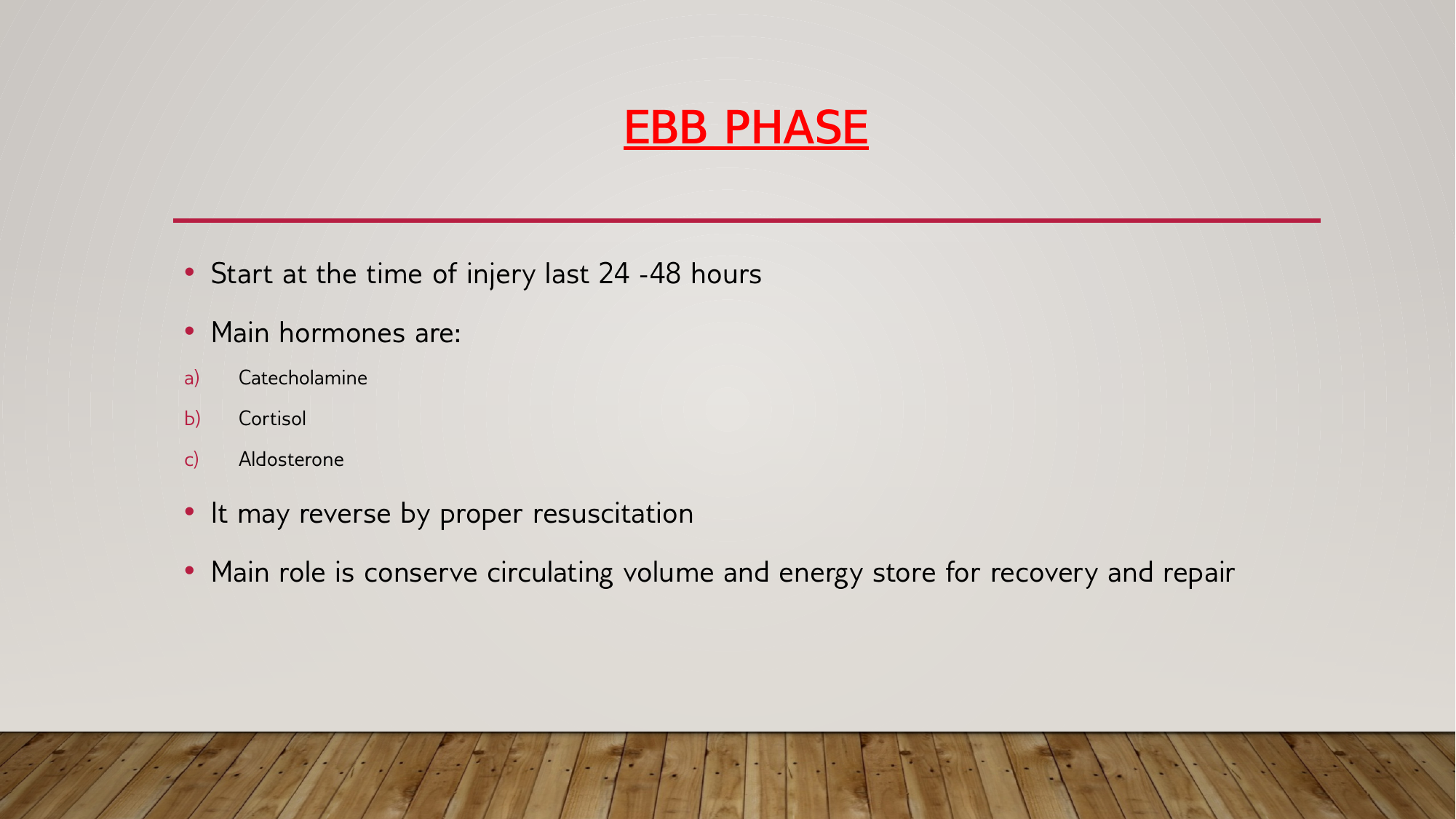

# EBB Phase
Start at the time of injery last 24 -48 hours
Main hormones are:
Catecholamine
Cortisol
Aldosterone
It may reverse by proper resuscitation
Main role is conserve circulating volume and energy store for recovery and repair